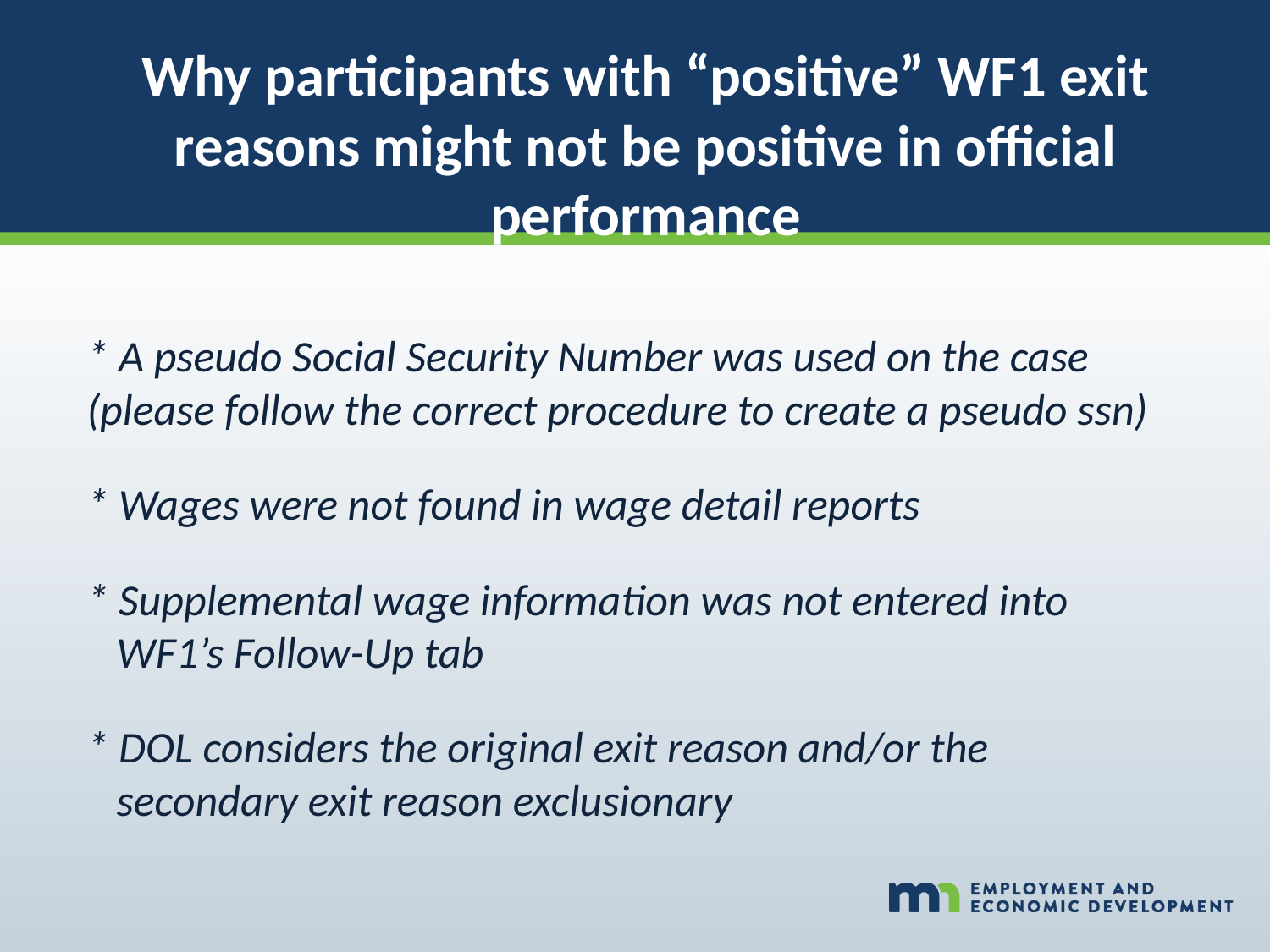

# Why participants with “positive” WF1 exit reasons might not be positive in official performance
* A pseudo Social Security Number was used on the case (please follow the correct procedure to create a pseudo ssn)
* Wages were not found in wage detail reports
* Supplemental wage information was not entered into
   WF1’s Follow-Up tab
* DOL considers the original exit reason and/or the
   secondary exit reason exclusionary